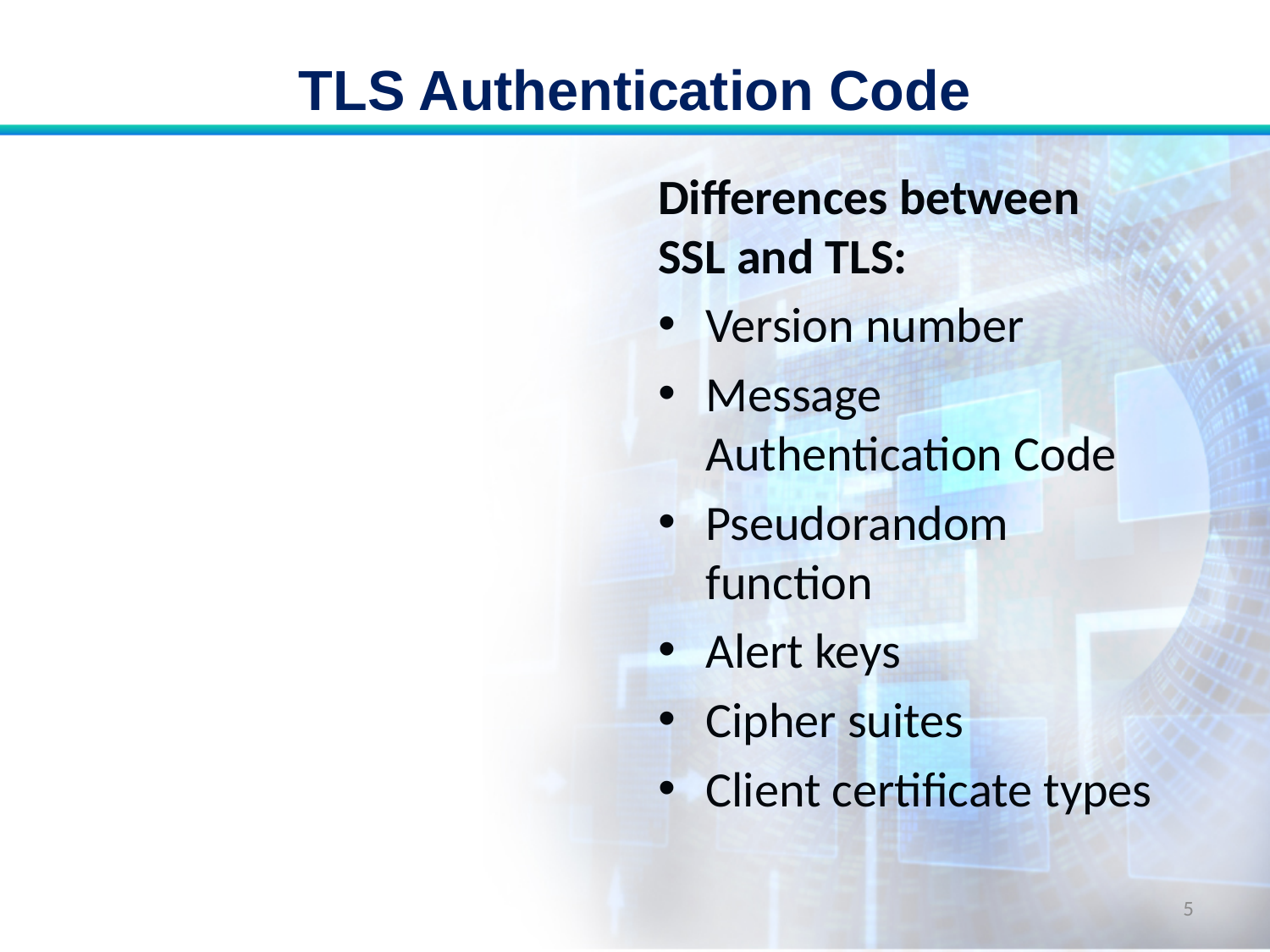

# TLS Authentication Code
Differences between SSL and TLS:
Version number
Message Authentication Code
Pseudorandom function
Alert keys
Cipher suites
Client certificate types
5